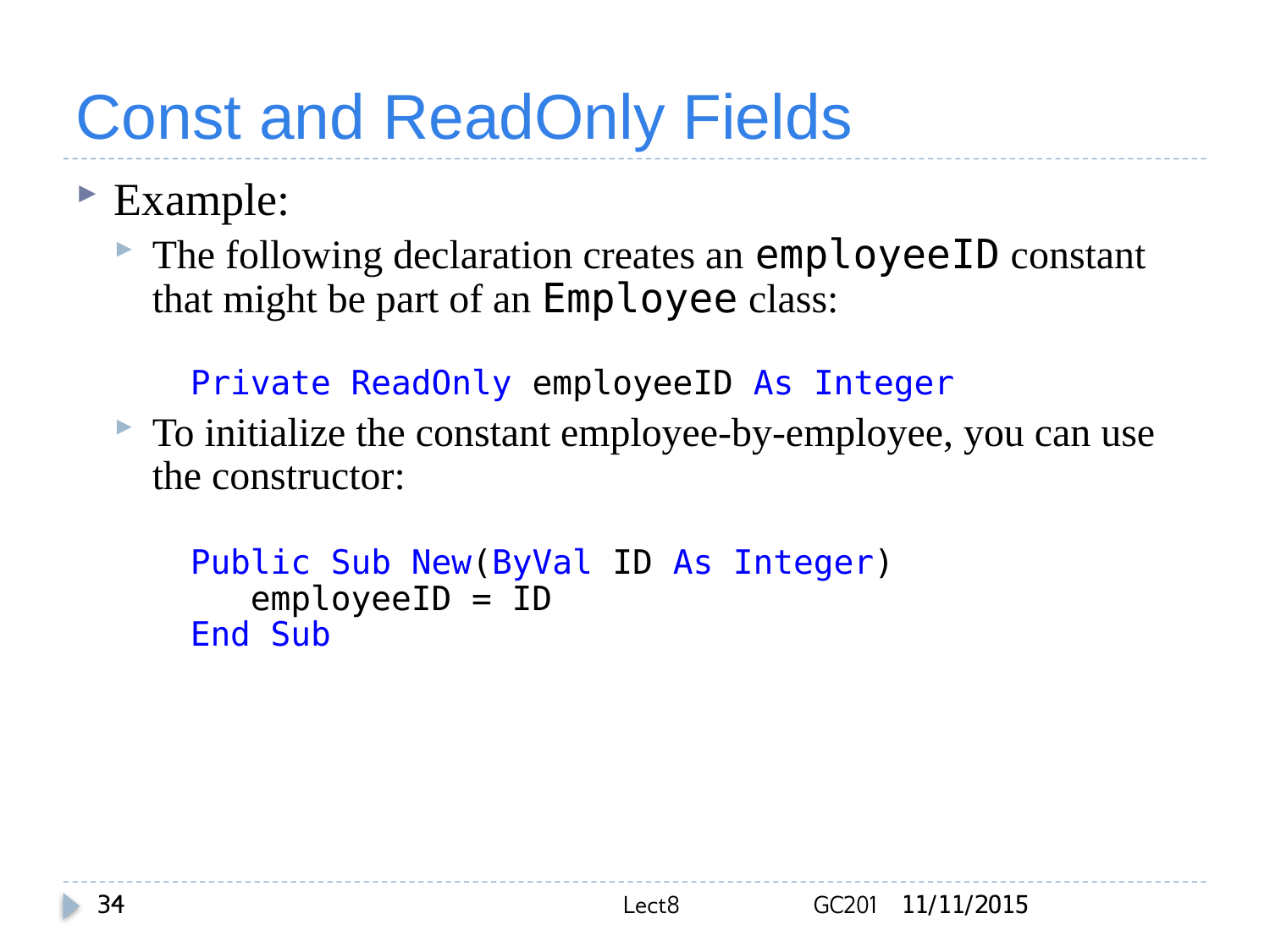

# Const and ReadOnly Fields
Example:
The following declaration creates an employeeID constant that might be part of an Employee class:
Private ReadOnly employeeID As Integer
To initialize the constant employee-by-employee, you can use the constructor:
Public Sub New(ByVal ID As Integer)
   employeeID = ID
End Sub
34
Lect8                  GC201
11/11/2015